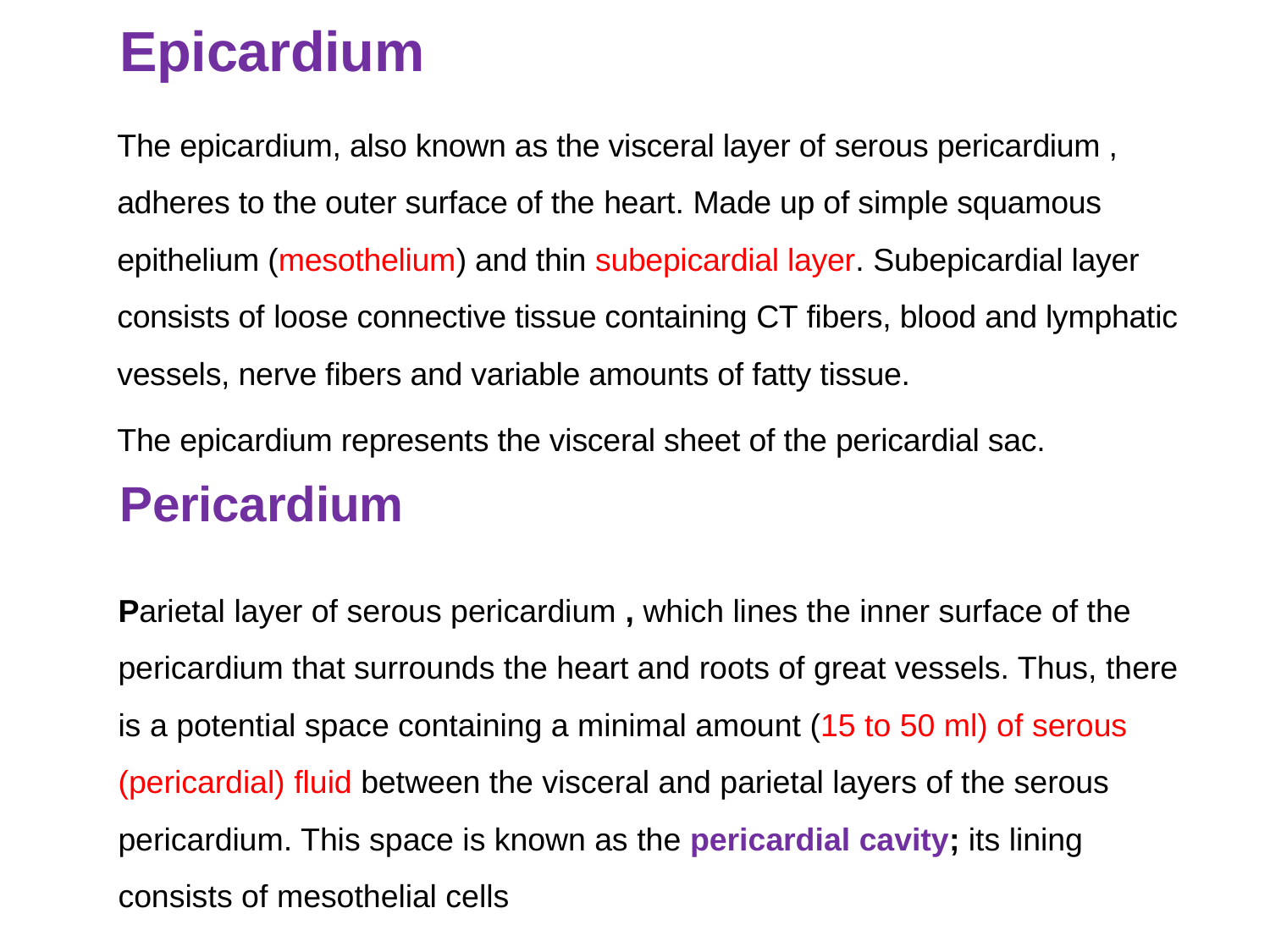

# Epicardium
The epicardium, also known as the visceral layer of serous pericardium , adheres to the outer surface of the heart. Made up of simple squamous epithelium (mesothelium) and thin subepicardial layer. Subepicardial layer consists of loose connective tissue containing CT fibers, blood and lymphatic vessels, nerve fibers and variable amounts of fatty tissue.
The epicardium represents the visceral sheet of the pericardial sac.
Pericardium

Parietal layer of serous pericardium , which lines the inner surface of the pericardium that surrounds the heart and roots of great vessels. Thus, there
is a potential space containing a minimal amount (15 to 50 ml) of serous (pericardial) fluid between the visceral and parietal layers of the serous pericardium. This space is known as the pericardial cavity; its lining consists of mesothelial cells